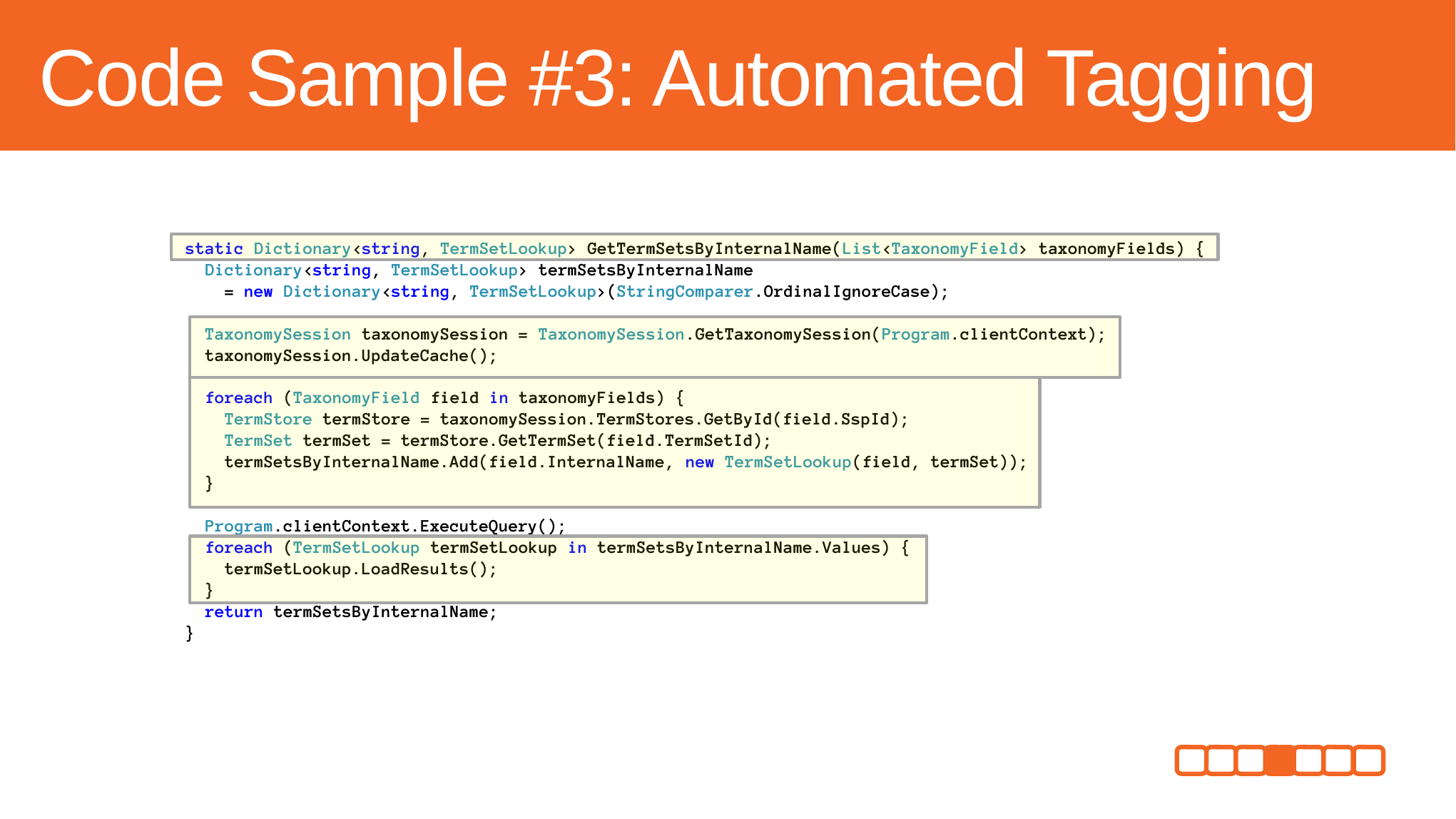

Code Sample #3: Automated Tagging
static Dictionary<string, TermSetLookup> GetTermSetsByInternalName(List<TaxonomyField> taxonomyFields) {
  Dictionary<string, TermSetLookup> termSetsByInternalName
    = new Dictionary<string, TermSetLookup>(StringComparer.OrdinalIgnoreCase);

  TaxonomySession taxonomySession = TaxonomySession.GetTaxonomySession(Program.clientContext);
  taxonomySession.UpdateCache();

  foreach (TaxonomyField field in taxonomyFields) {
    TermStore termStore = taxonomySession.TermStores.GetById(field.SspId);
    TermSet termSet = termStore.GetTermSet(field.TermSetId);
    termSetsByInternalName.Add(field.InternalName, new TermSetLookup(field, termSet));
  }

  Program.clientContext.ExecuteQuery();
  foreach (TermSetLookup termSetLookup in termSetsByInternalName.Values) {
    termSetLookup.LoadResults();
  }
  return termSetsByInternalName;
}